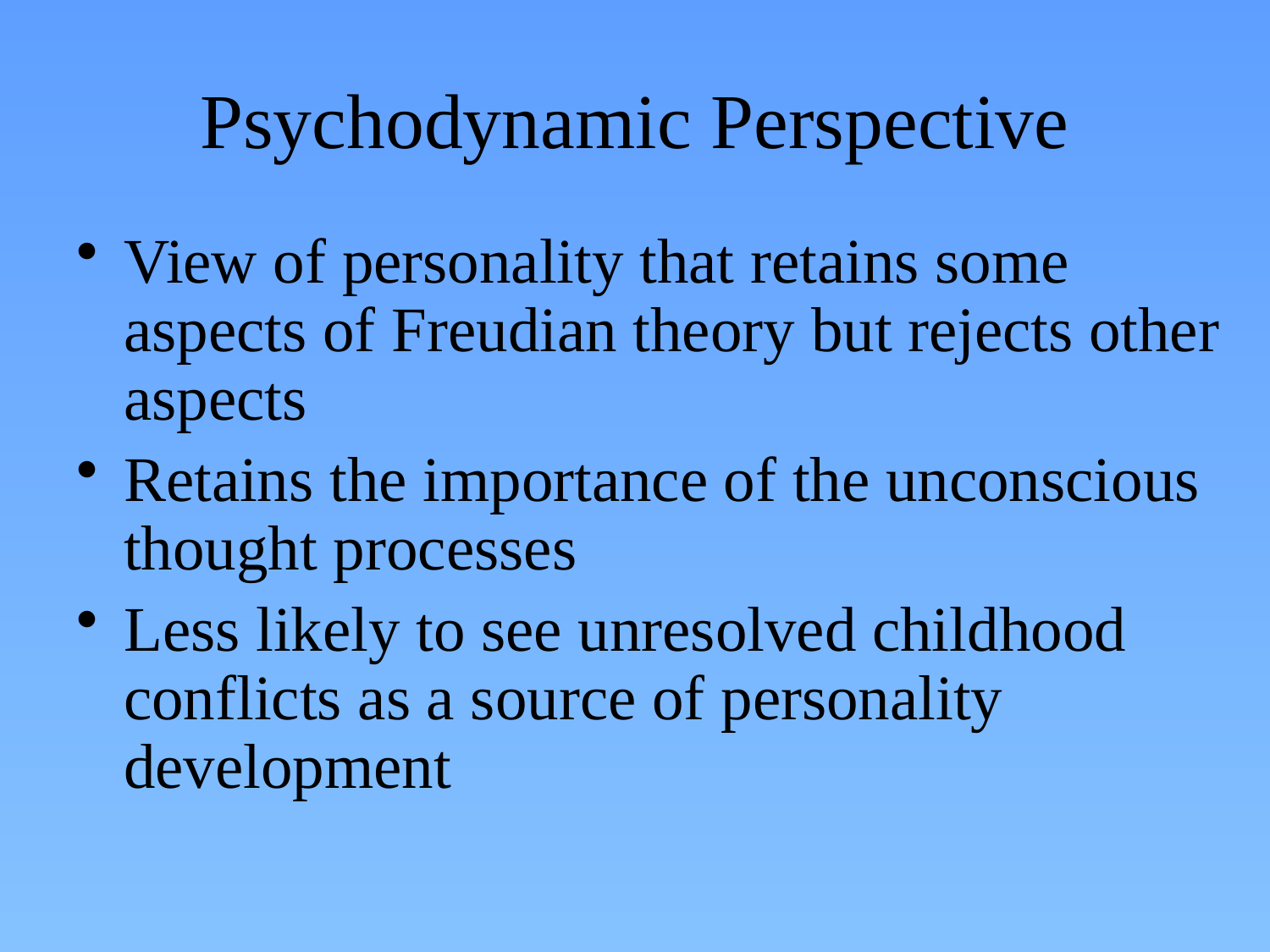

# Psychodynamic Perspective
View of personality that retains some aspects of Freudian theory but rejects other aspects
Retains the importance of the unconscious thought processes
Less likely to see unresolved childhood conflicts as a source of personality development